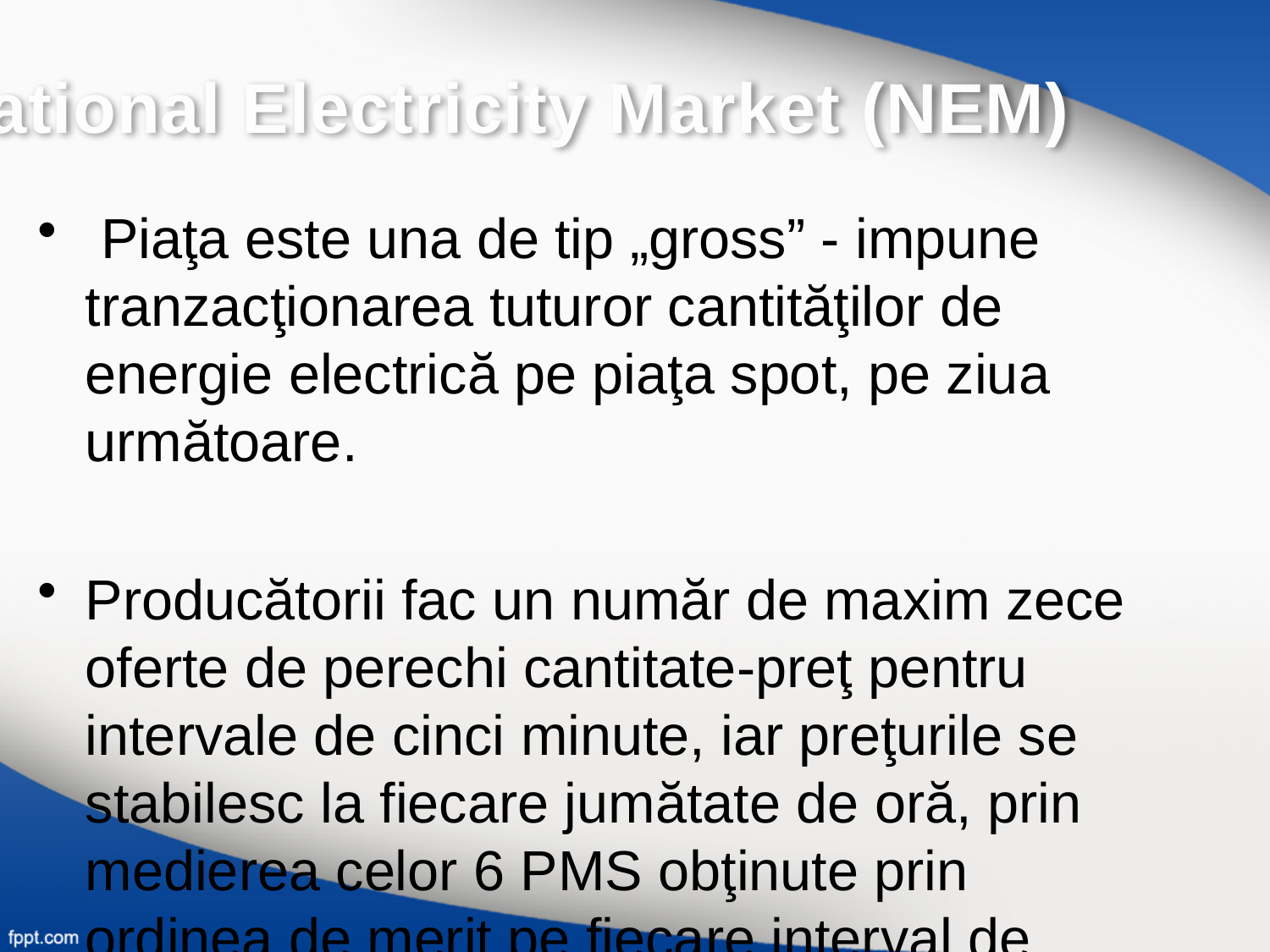

National Electricity Market (NEM)
 Piaţa este una de tip „gross” - impune tranzacţionarea tuturor cantităţilor de energie electrică pe piaţa spot, pe ziua următoare.

Producătorii fac un număr de maxim zece oferte de perechi cantitate-preţ pentru intervale de cinci minute, iar preţurile se stabilesc la fiecare jumătate de oră, prin medierea celor 6 PMS obţinute prin ordinea de merit pe fiecare interval de cinci minute din jumătatea de oră.